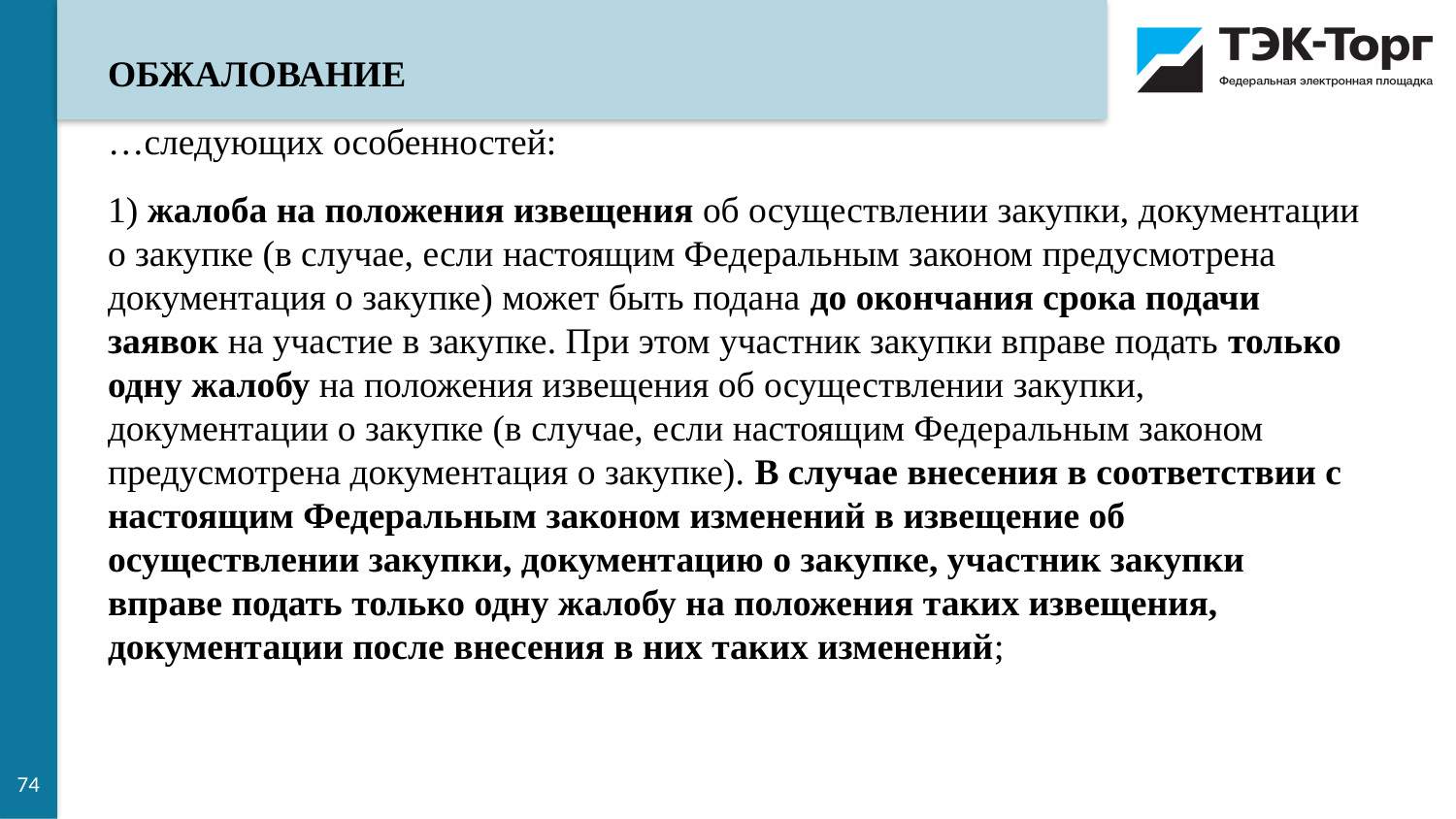

ОБЖАЛОВАНИЕ
…следующих особенностей:
1) жалоба на положения извещения об осуществлении закупки, документации о закупке (в случае, если настоящим Федеральным законом предусмотрена документация о закупке) может быть подана до окончания срока подачи заявок на участие в закупке. При этом участник закупки вправе подать только одну жалобу на положения извещения об осуществлении закупки, документации о закупке (в случае, если настоящим Федеральным законом предусмотрена документация о закупке). В случае внесения в соответствии с настоящим Федеральным законом изменений в извещение об осуществлении закупки, документацию о закупке, участник закупки вправе подать только одну жалобу на положения таких извещения, документации после внесения в них таких изменений;
74